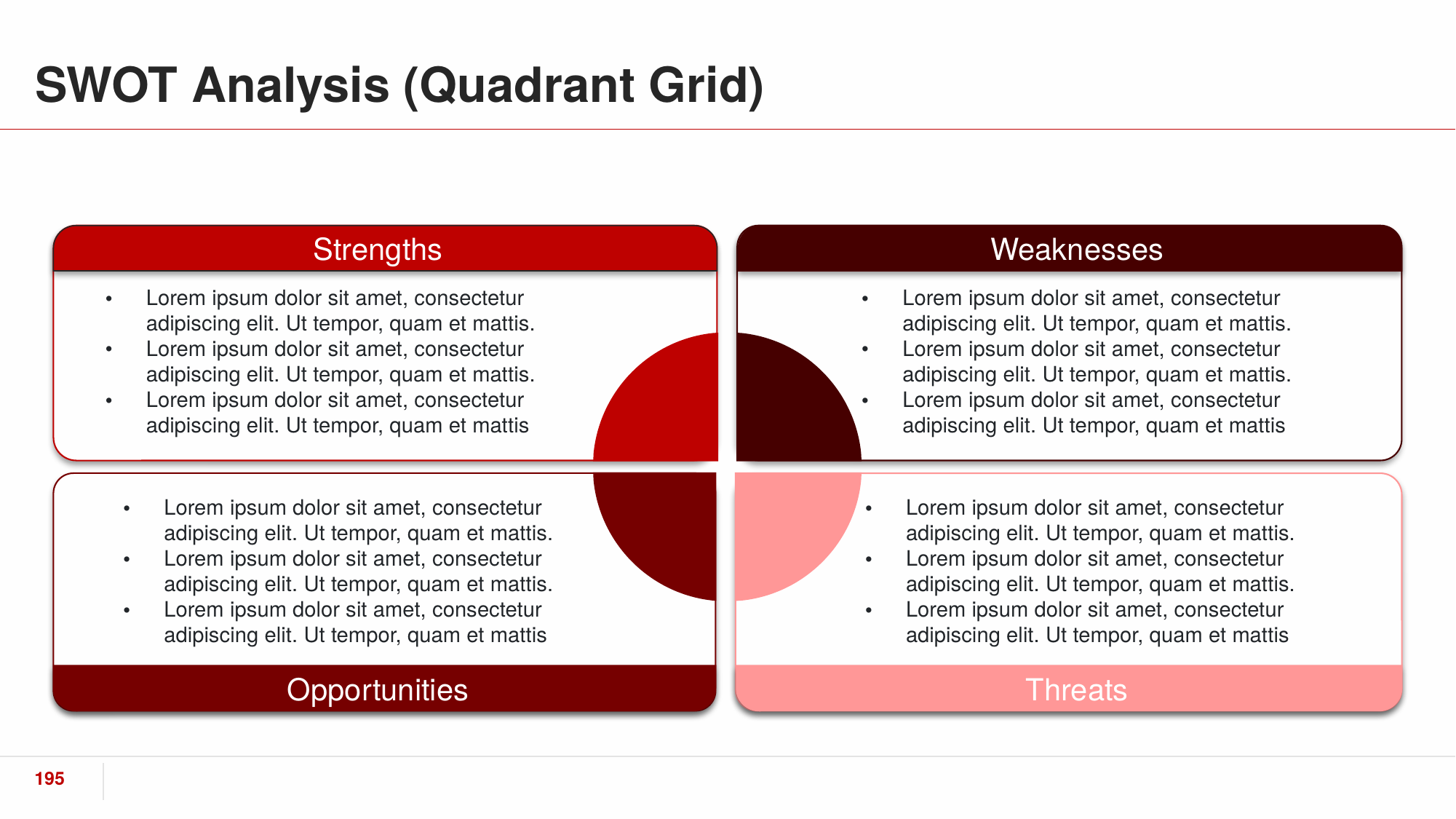

# SWOT Analysis (Quadrant Grid)
Z

Weaknesses
Strengths
Lorem ipsum dolor sit amet, consectetur adipiscing elit. Ut tempor, quam et mattis.
Lorem ipsum dolor sit amet, consectetur adipiscing elit. Ut tempor, quam et mattis.
Lorem ipsum dolor sit amet, consectetur adipiscing elit. Ut tempor, quam et mattis
Lorem ipsum dolor sit amet, consectetur adipiscing elit. Ut tempor, quam et mattis.
Lorem ipsum dolor sit amet, consectetur adipiscing elit. Ut tempor, quam et mattis.
Lorem ipsum dolor sit amet, consectetur adipiscing elit. Ut tempor, quam et mattis

Lorem ipsum dolor sit amet, consectetur adipiscing elit. Ut tempor, quam et mattis.
Lorem ipsum dolor sit amet, consectetur adipiscing elit. Ut tempor, quam et mattis.
Lorem ipsum dolor sit amet, consectetur adipiscing elit. Ut tempor, quam et mattis
Lorem ipsum dolor sit amet, consectetur adipiscing elit. Ut tempor, quam et mattis.
Lorem ipsum dolor sit amet, consectetur adipiscing elit. Ut tempor, quam et mattis.
Lorem ipsum dolor sit amet, consectetur adipiscing elit. Ut tempor, quam et mattis

Opportunities
Threats
195